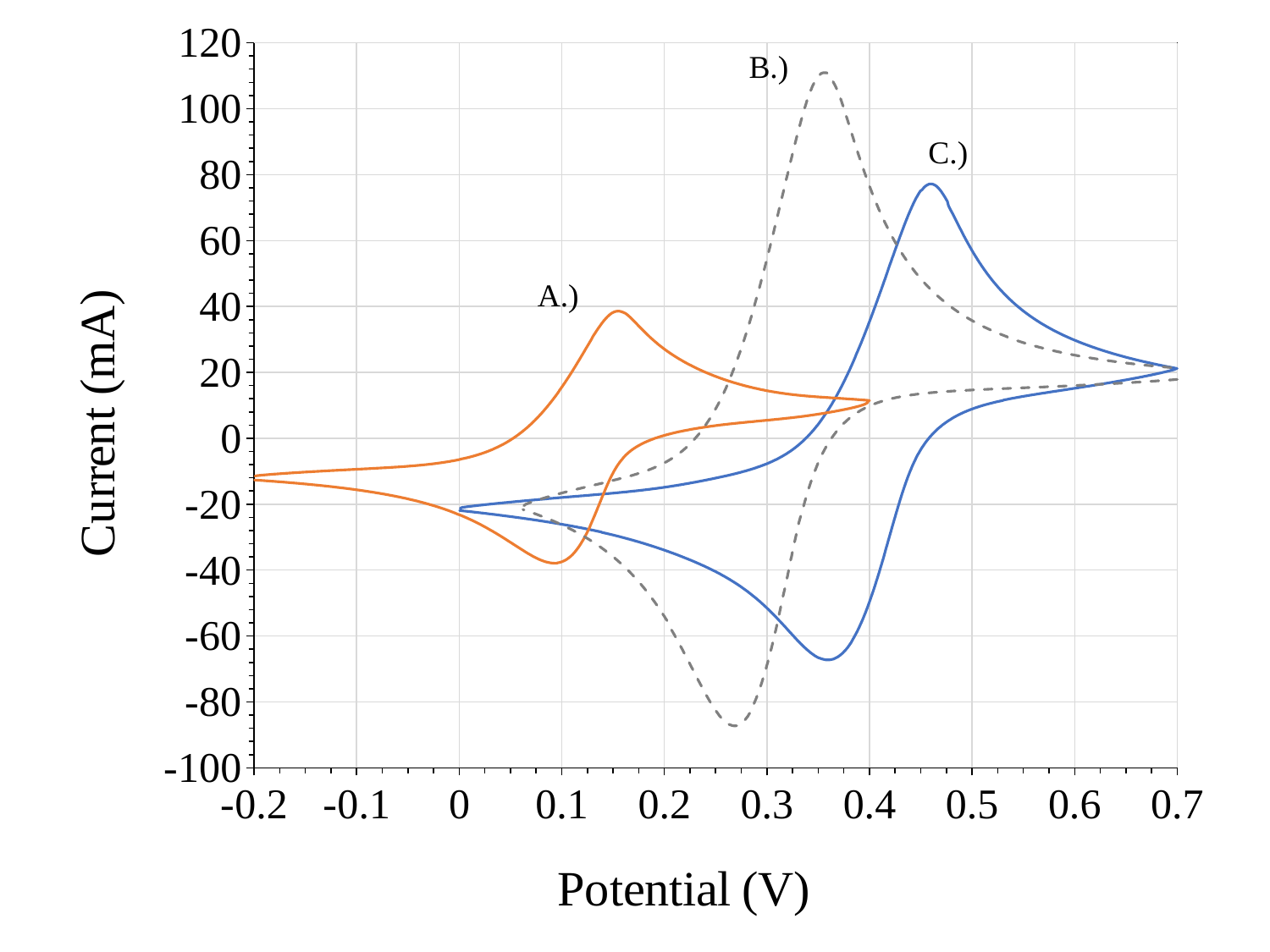

### Chart

| Category |  |  |  |
|---|---|---|---|
B.)
C.)
A.)